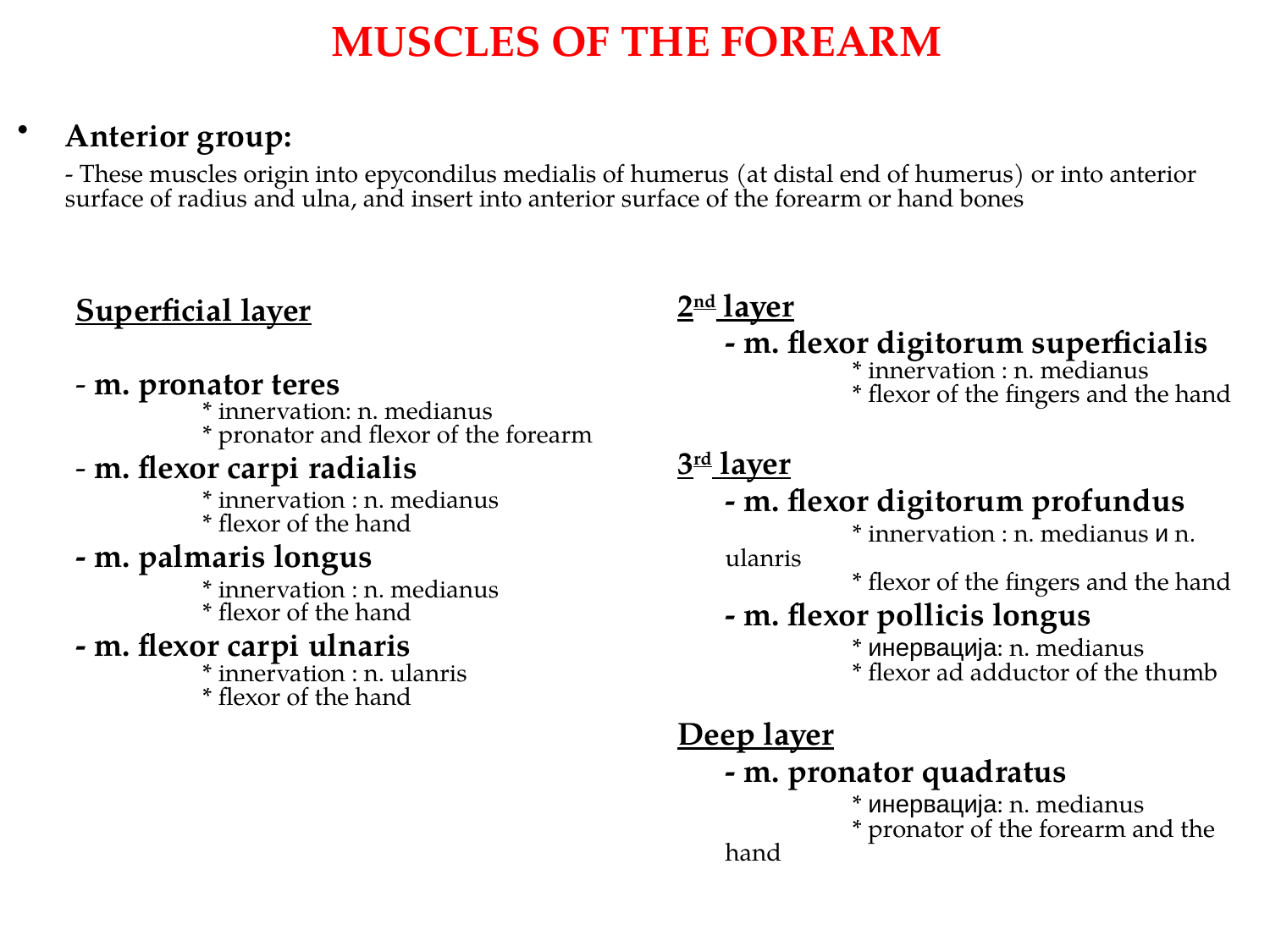

MUSCLES OF THE FOREARM
Anterior group:
	- These muscles origin into epycondilus medialis of humerus (at distal end of humerus) or into anterior surface of radius and ulna, and insert into anterior surface of the forearm or hand bones

	Superficial layer

	- m. pronator teres
	* innervation: n. medianus
	* pronator and flexor of the forearm
	- m. flexor carpi radialis
		* innervation : n. medianus
	* flexor of the hand
	- m. palmaris longus
		* innervation : n. medianus
	* flexor of the hand
	- m. flexor carpi ulnaris
	* innervation : n. ulanris
	* flexor of the hand

2nd layer
	- m. flexor digitorum superficialis
	* innervation : n. medianus
	* flexor of the fingers and the hand

3rd layer
	- m. flexor digitorum profundus
	* innervation : n. medianus и n. ulanris
	* flexor of the fingers and the hand
	- m. flexor pollicis longus
	* инервација: n. medianus
	* flexor ad adductor of the thumb

Deep layer
	- m. pronator quadratus
	* инервација: n. medianus
	* pronator of the forearm and the hand